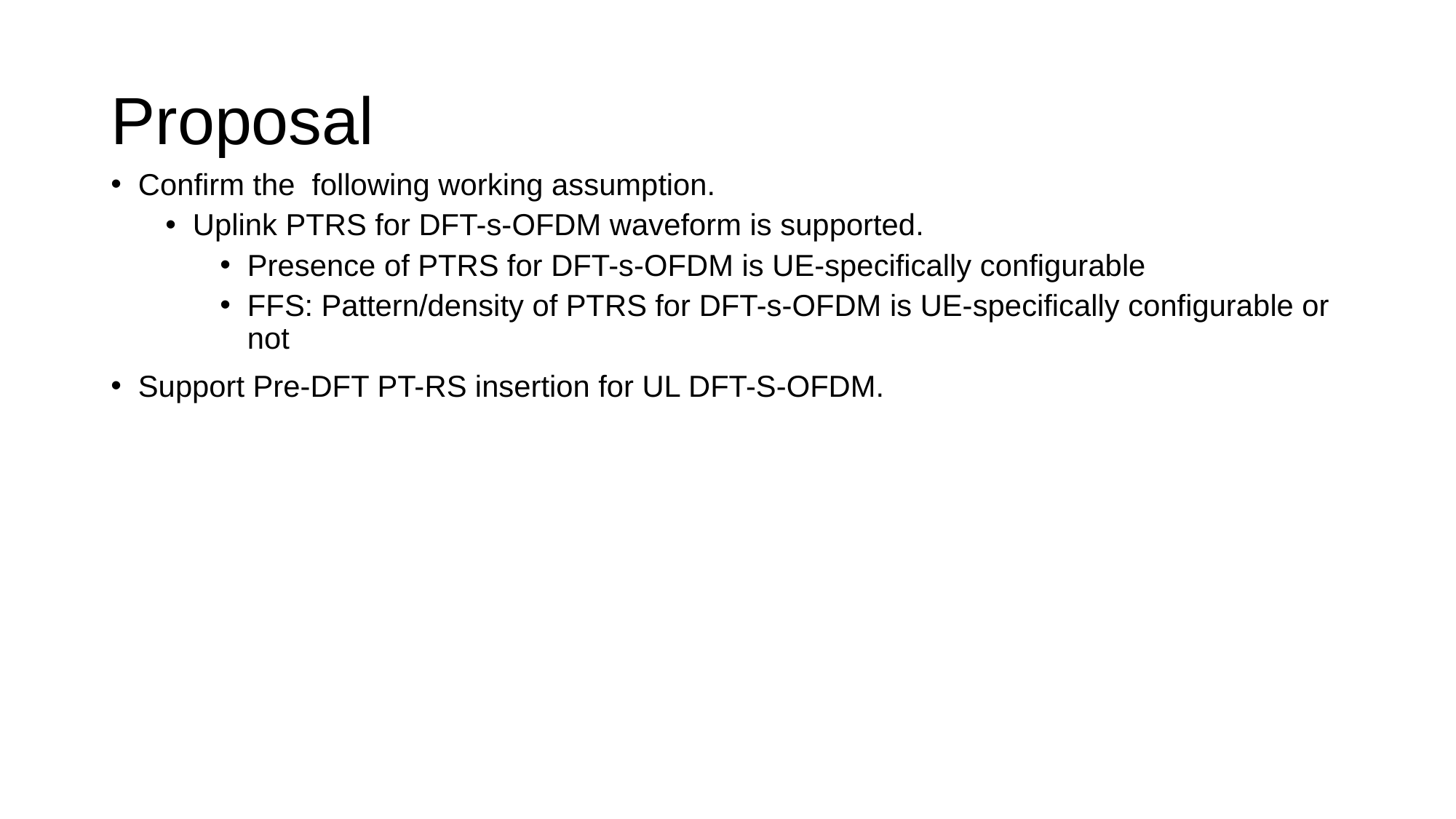

# Proposal
Confirm the  following working assumption.
Uplink PTRS for DFT-s-OFDM waveform is supported.
Presence of PTRS for DFT-s-OFDM is UE-specifically configurable
FFS: Pattern/density of PTRS for DFT-s-OFDM is UE-specifically configurable or not
Support Pre-DFT PT-RS insertion for UL DFT-S-OFDM.